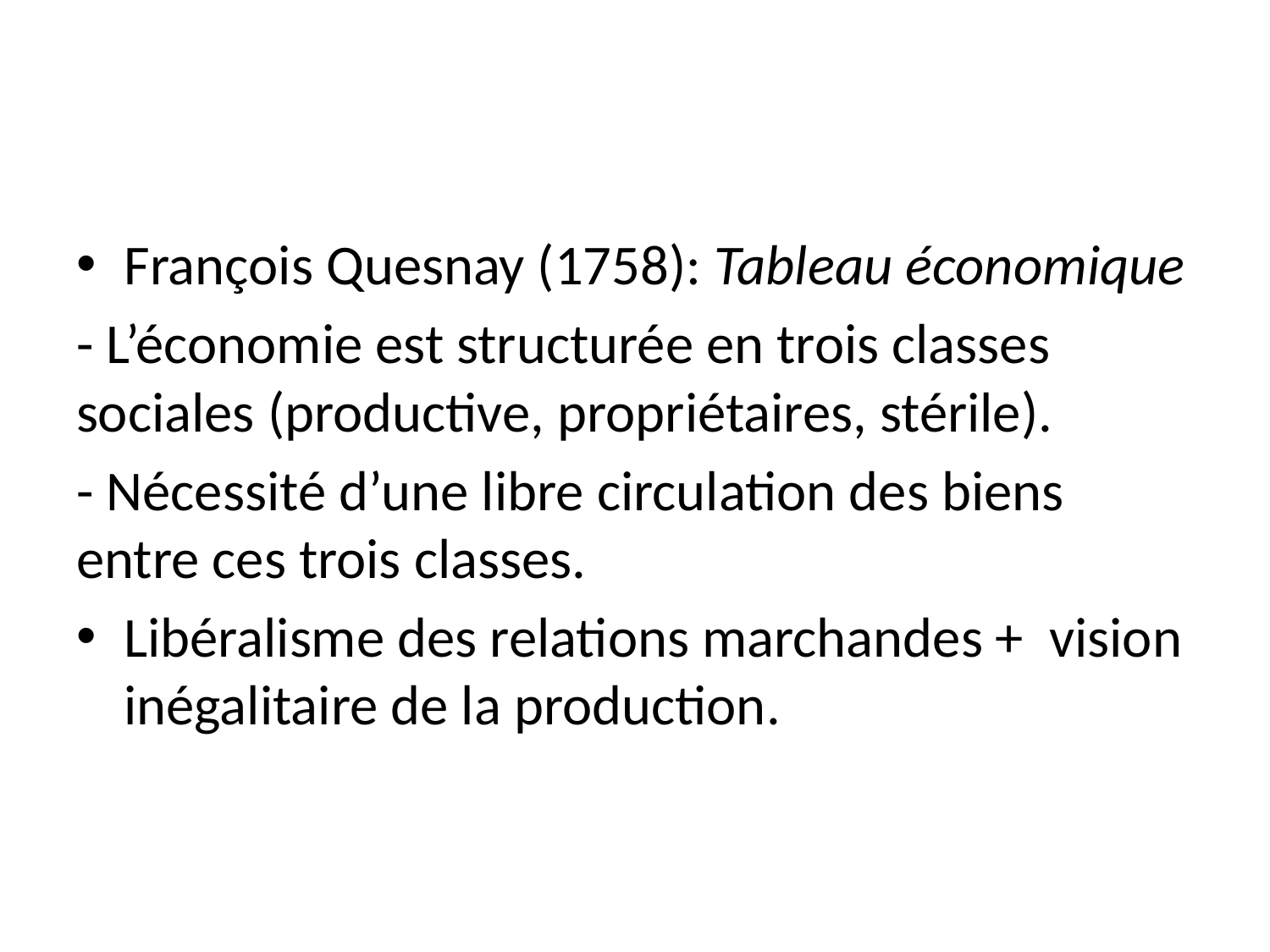

#
François Quesnay (1758): Tableau économique
- L’économie est structurée en trois classes sociales (productive, propriétaires, stérile).
- Nécessité d’une libre circulation des biens entre ces trois classes.
Libéralisme des relations marchandes +  vision inégalitaire de la production.